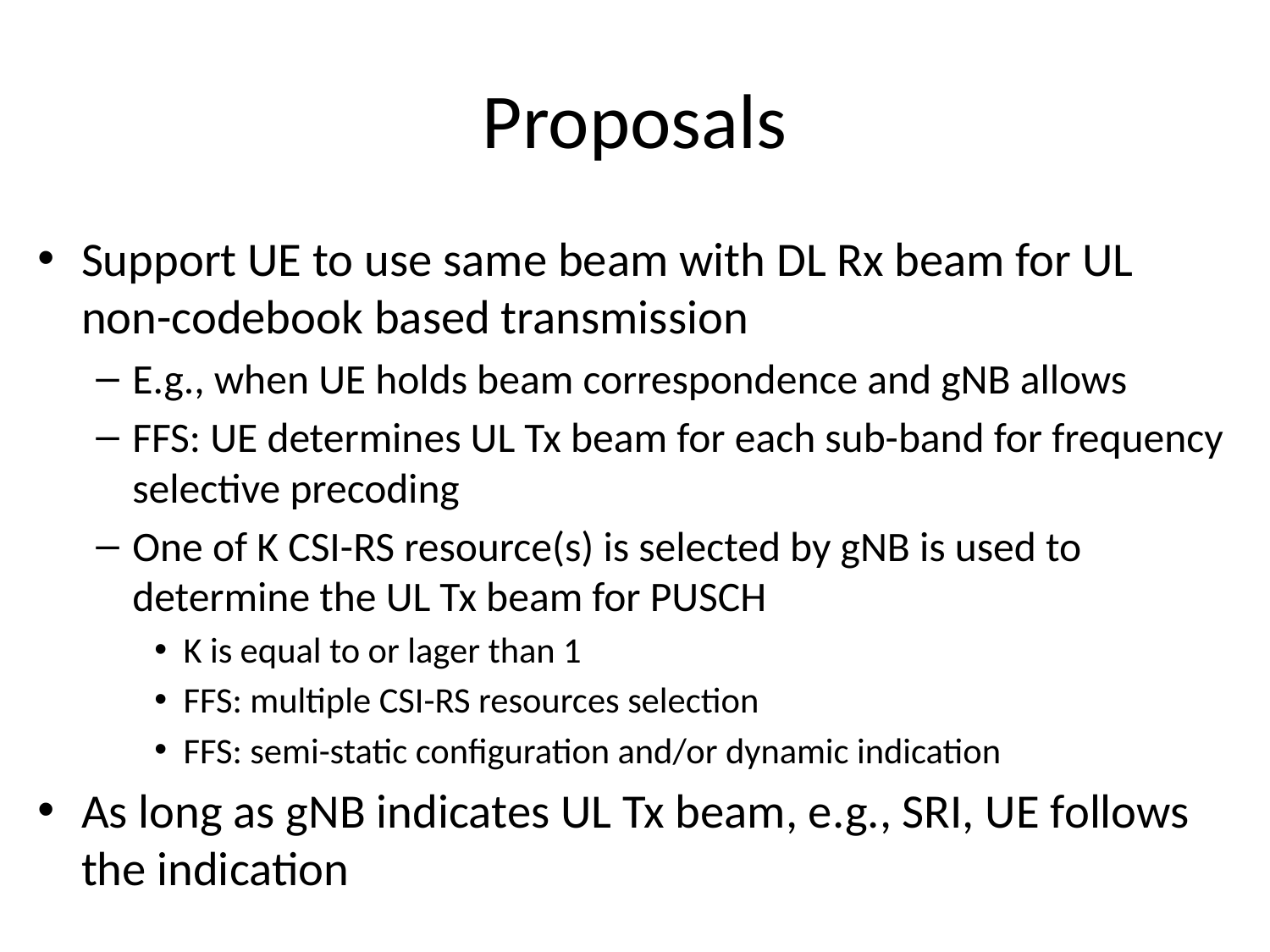

# Proposals
Support UE to use same beam with DL Rx beam for UL non-codebook based transmission
E.g., when UE holds beam correspondence and gNB allows
FFS: UE determines UL Tx beam for each sub-band for frequency selective precoding
One of K CSI-RS resource(s) is selected by gNB is used to determine the UL Tx beam for PUSCH
K is equal to or lager than 1
FFS: multiple CSI-RS resources selection
FFS: semi-static configuration and/or dynamic indication
As long as gNB indicates UL Tx beam, e.g., SRI, UE follows the indication